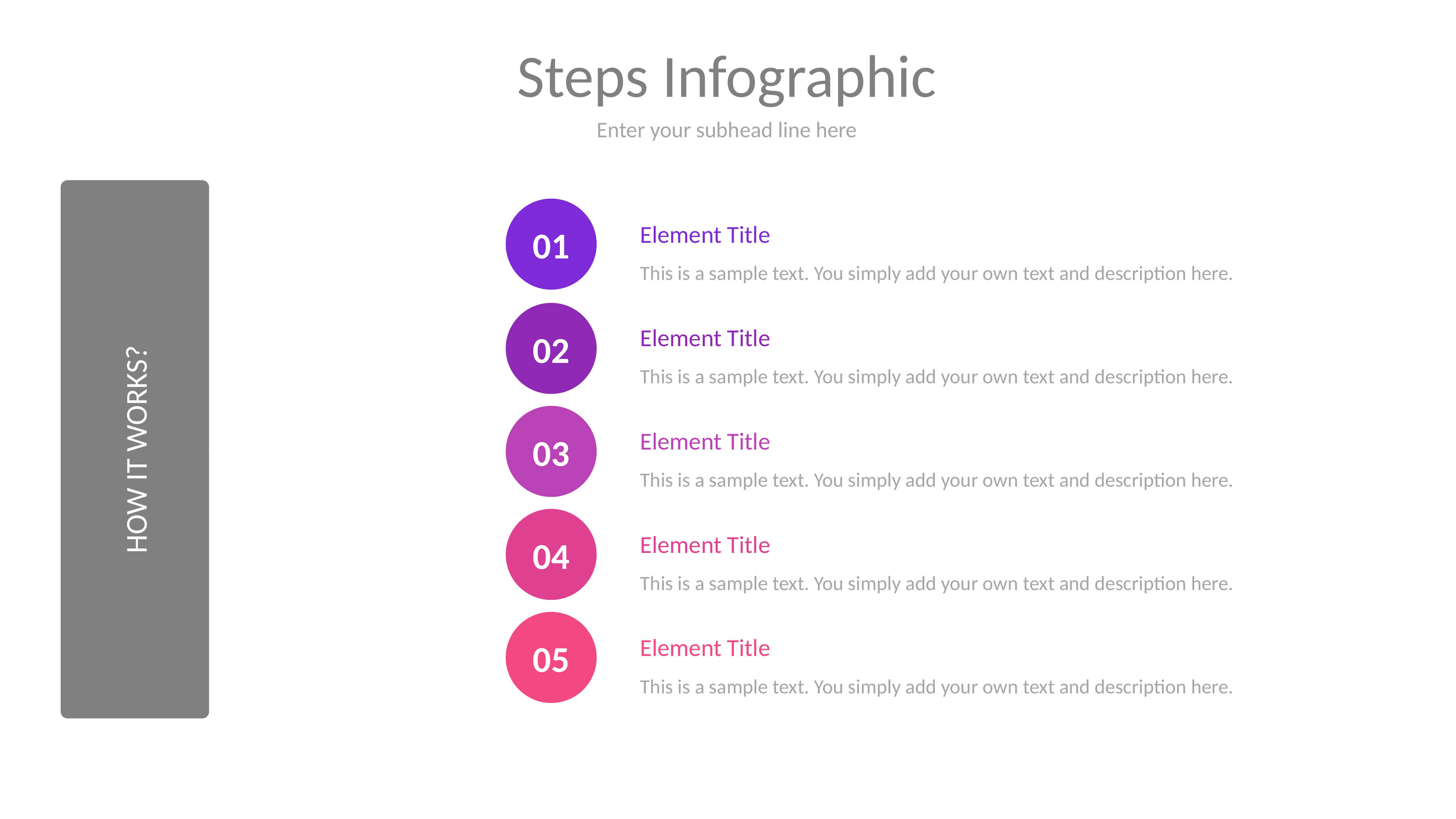

# Steps Infographic
Enter your subhead line here
01
Element Title
This is a sample text. You simply add your own text and description here.
02
Element Title
This is a sample text. You simply add your own text and description here.
HOW IT WORKS?
03
Element Title
This is a sample text. You simply add your own text and description here.
04
Element Title
This is a sample text. You simply add your own text and description here.
05
Element Title
This is a sample text. You simply add your own text and description here.